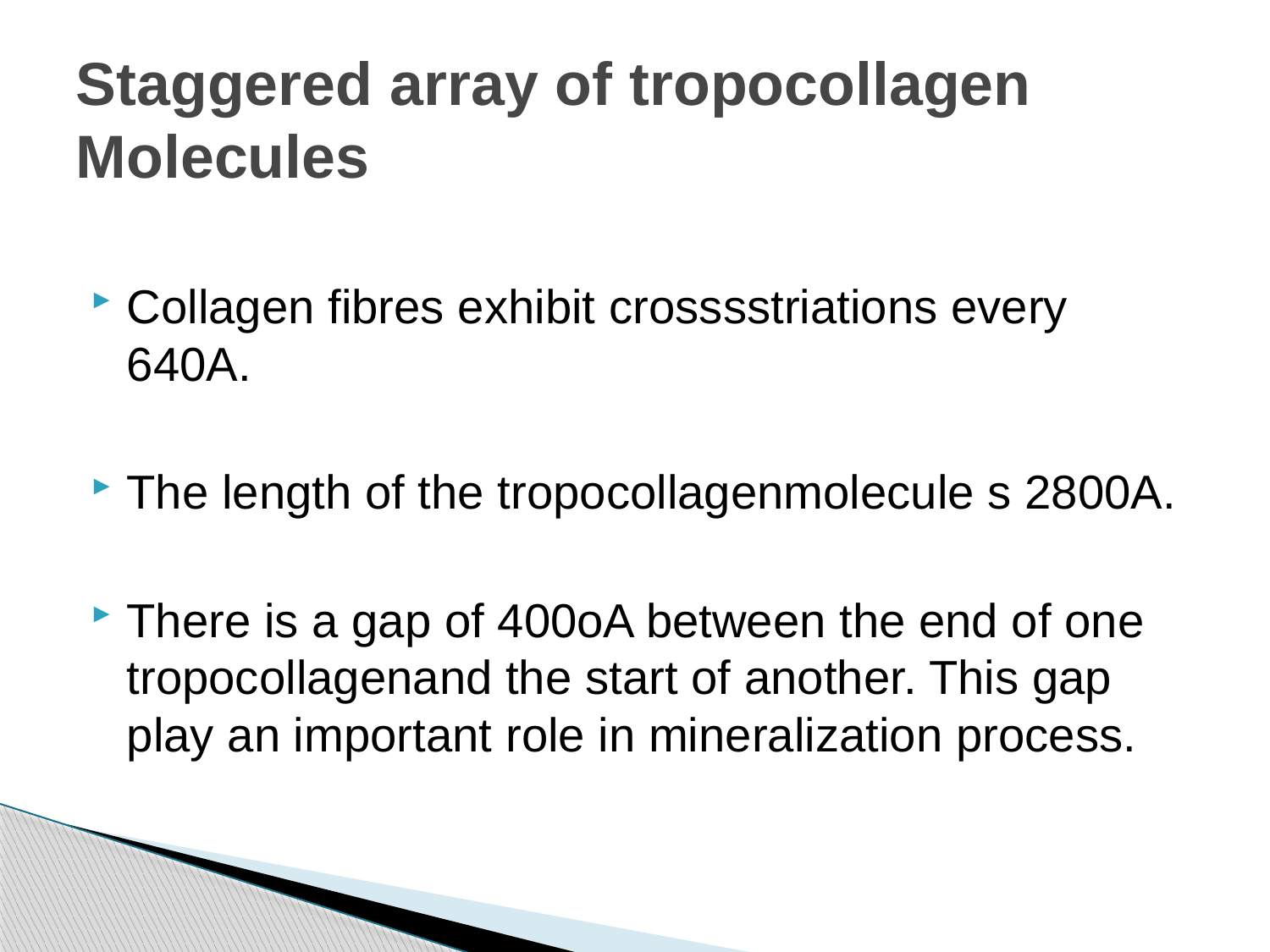

# Staggered array of tropocollagen Molecules

Collagen fibres exhibit crosssstriations every 640A.

The length of the tropocollagenmolecule s 2800A.

There is a gap of 400oA between the end of one tropocollagenand the start of another. This gap play an important role in mineralization process.